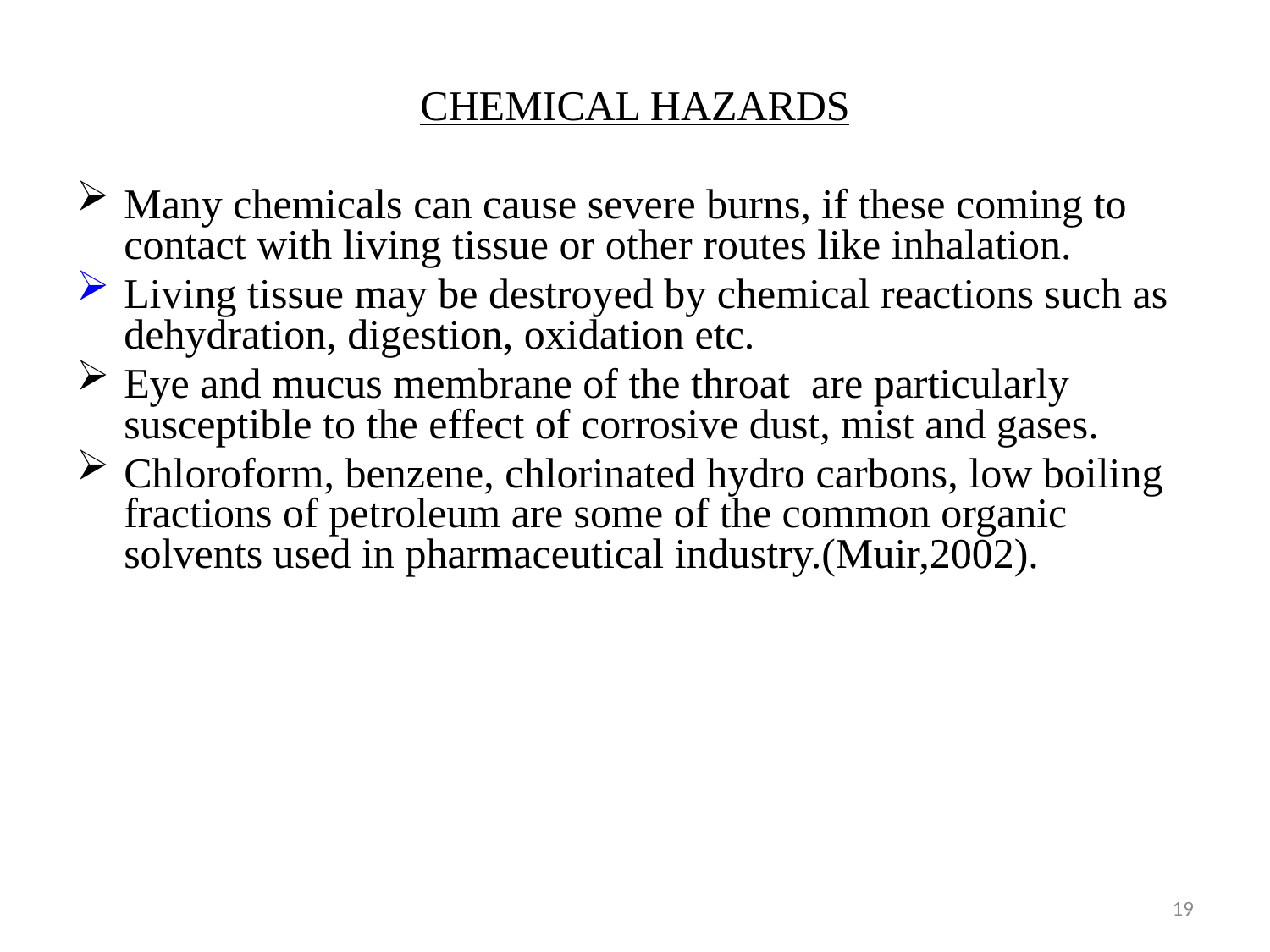

# CHEMICAL HAZARDS
Many chemicals can cause severe burns, if these coming to contact with living tissue or other routes like inhalation.
Living tissue may be destroyed by chemical reactions such as dehydration, digestion, oxidation etc.
Eye and mucus membrane of the throat  are particularly susceptible to the effect of corrosive dust, mist and gases.
Chloroform, benzene, chlorinated hydro carbons, low boiling fractions of petroleum are some of the common organic solvents used in pharmaceutical industry.(Muir,2002).

19